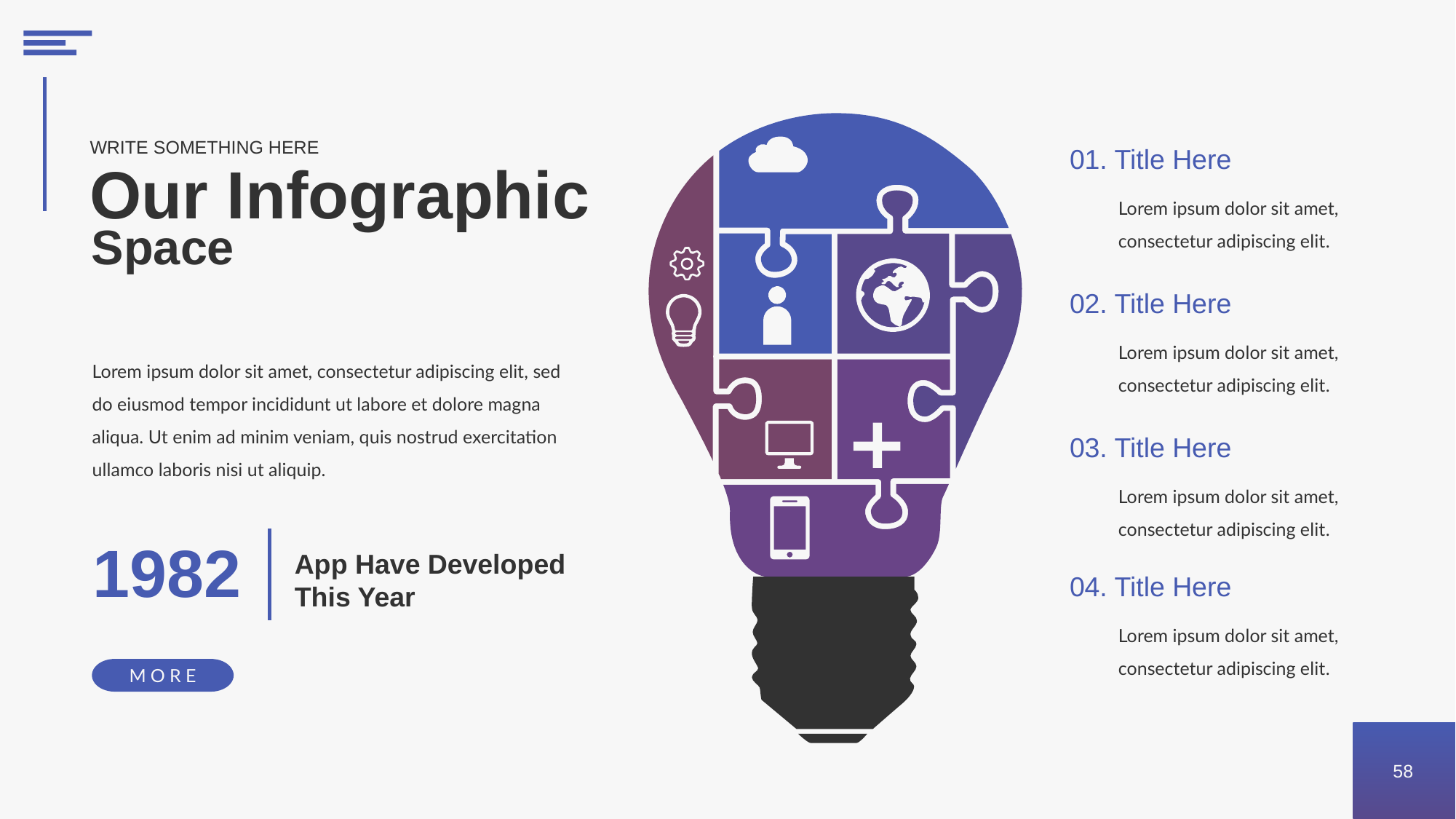

WRITE SOMETHING HERE
Our Infographic
Space
01. Title Here
Lorem ipsum dolor sit amet, consectetur adipiscing elit.
02. Title Here
Lorem ipsum dolor sit amet, consectetur adipiscing elit.
Lorem ipsum dolor sit amet, consectetur adipiscing elit, sed do eiusmod tempor incididunt ut labore et dolore magna aliqua. Ut enim ad minim veniam, quis nostrud exercitation ullamco laboris nisi ut aliquip.
03. Title Here
Lorem ipsum dolor sit amet, consectetur adipiscing elit.
1982
App Have Developed This Year
04. Title Here
Lorem ipsum dolor sit amet, consectetur adipiscing elit.
MORE